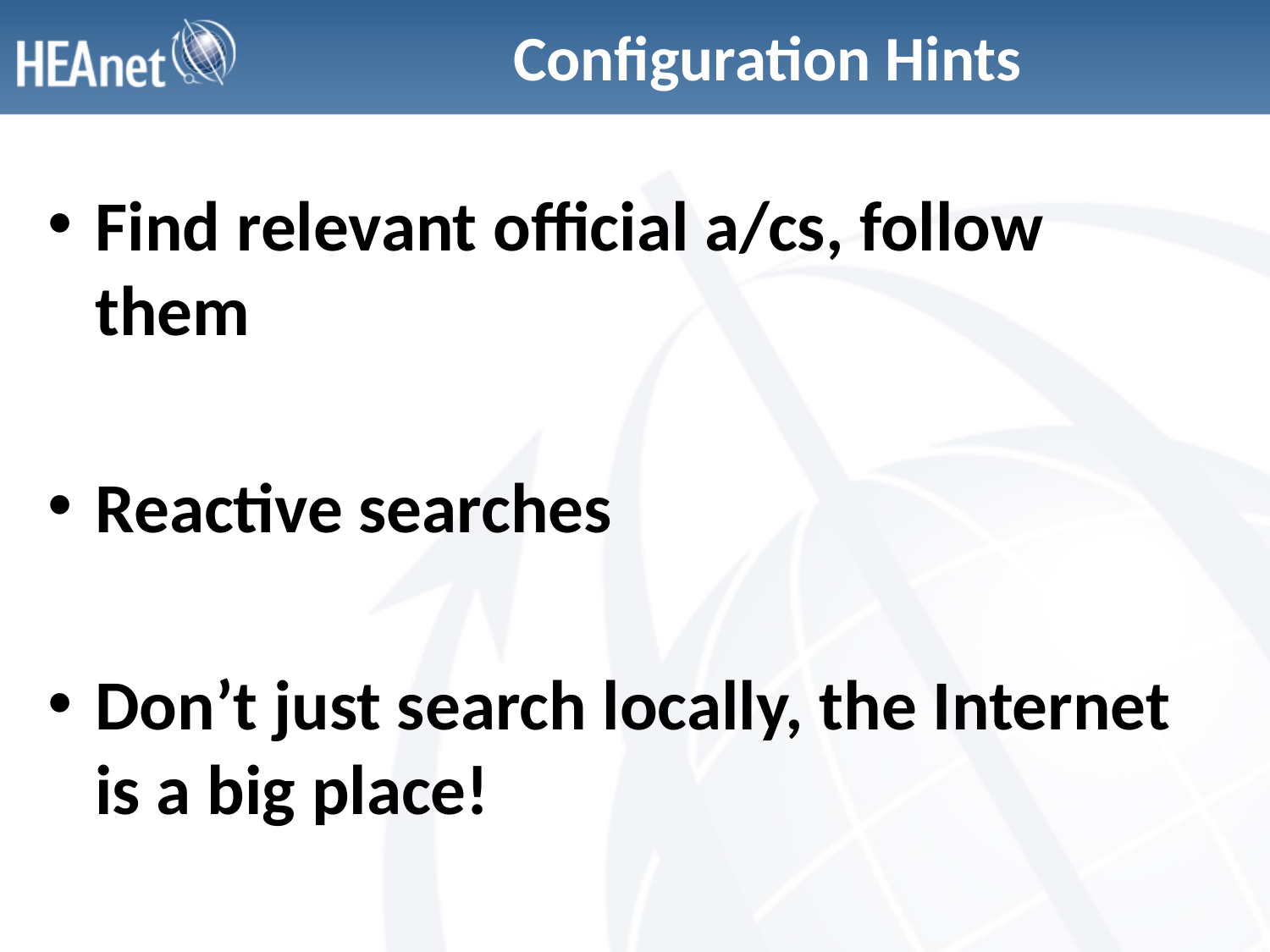

# Configuration Hints
Find relevant official a/cs, follow them

Reactive searches

Don’t just search locally, the Internet is a big place!